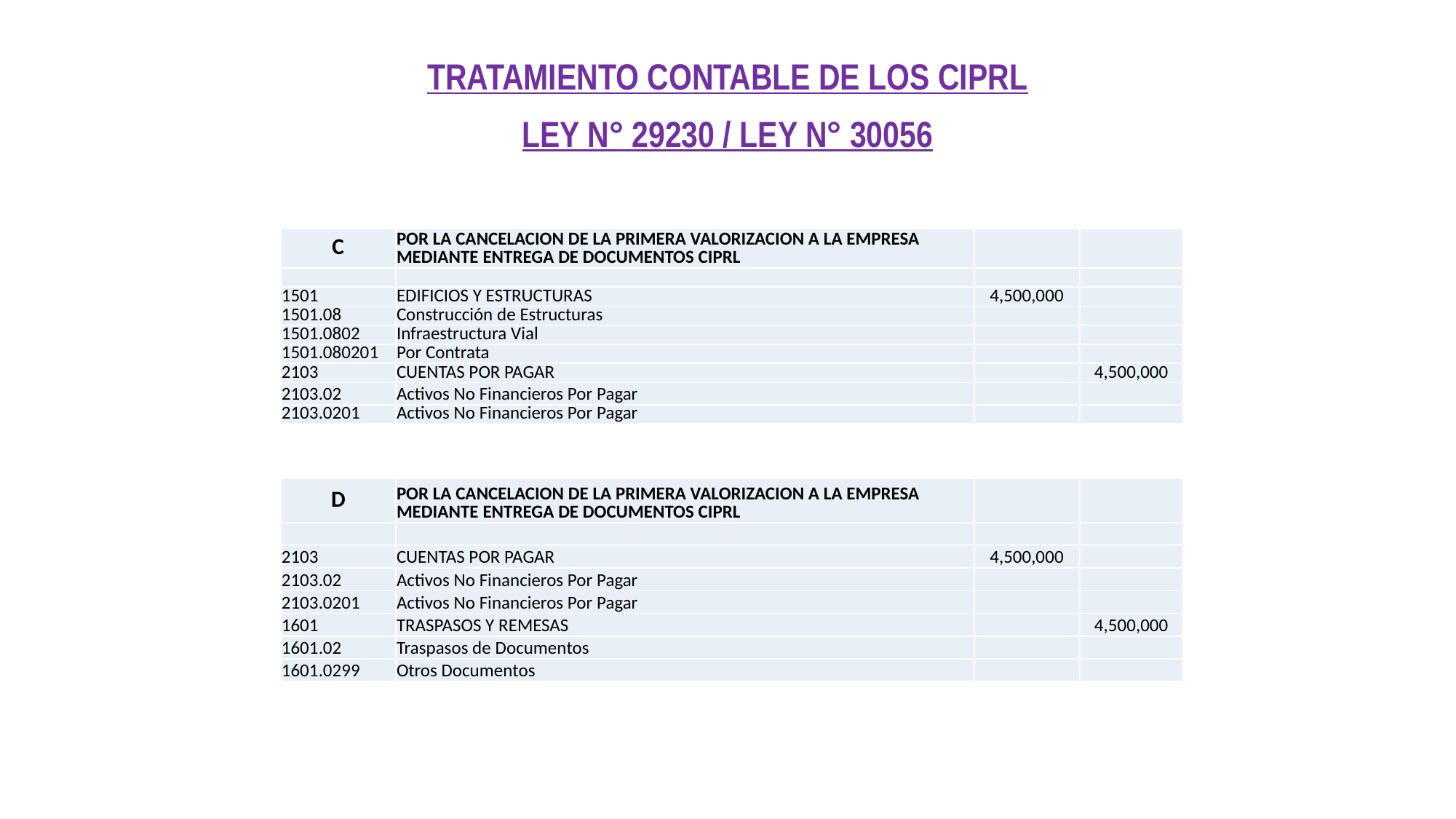

TRATAMIENTO CONTABLE DE LOS CIPRL
LEY N° 29230 / LEY N° 30056
| C | POR LA CANCELACION DE LA PRIMERA VALORIZACION A LA EMPRESA MEDIANTE ENTREGA DE DOCUMENTOS CIPRL |  |  |
| --- | --- | --- | --- |
|  |  |  |  |
| 1501 | EDIFICIOS Y ESTRUCTURAS | 4,500,000 |  |
| 1501.08 | Construcción de Estructuras |  |  |
| 1501.0802 | Infraestructura Vial |  |  |
| 1501.080201 | Por Contrata |  |  |
| 2103 | CUENTAS POR PAGAR |  | 4,500,000 |
| 2103.02 | Activos No Financieros Por Pagar |  |  |
| 2103.0201 | Activos No Financieros Por Pagar |  |  |
| D | POR LA CANCELACION DE LA PRIMERA VALORIZACION A LA EMPRESA MEDIANTE ENTREGA DE DOCUMENTOS CIPRL |  |  |
| --- | --- | --- | --- |
|  |  |  |  |
| 2103 | CUENTAS POR PAGAR | 4,500,000 |  |
| 2103.02 | Activos No Financieros Por Pagar |  |  |
| 2103.0201 | Activos No Financieros Por Pagar |  |  |
| 1601 | TRASPASOS Y REMESAS |  | 4,500,000 |
| 1601.02 | Traspasos de Documentos |  |  |
| 1601.0299 | Otros Documentos |  |  |